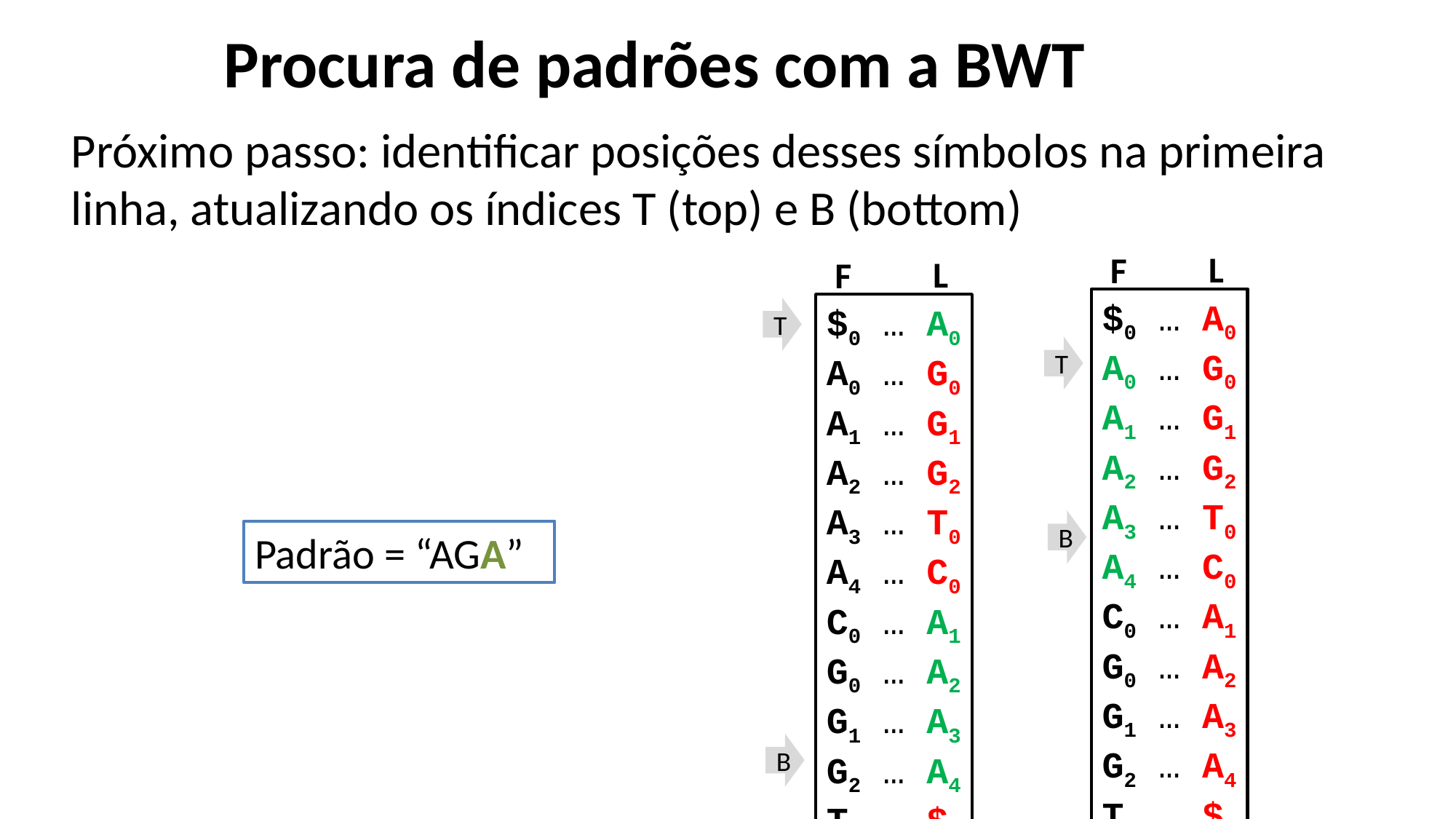

# Procura de padrões com a BWT
Próximo passo: identificar posições desses símbolos na primeira linha, atualizando os índices T (top) e B (bottom)
L
F
L
F
$0 … A0
A0 … G0
A1 … G1
A2 … G2
A3 … T0
A4 … C0
C0 … A1
G0 … A2
G1 … A3
G2 … A4
T0 … $0
$0 … A0
A0 … G0
A1 … G1
A2 … G2
A3 … T0
A4 … C0
C0 … A1
G0 … A2
G1 … A3
G2 … A4
T0 … $0
T
T
B
Padrão = “AGA”
B